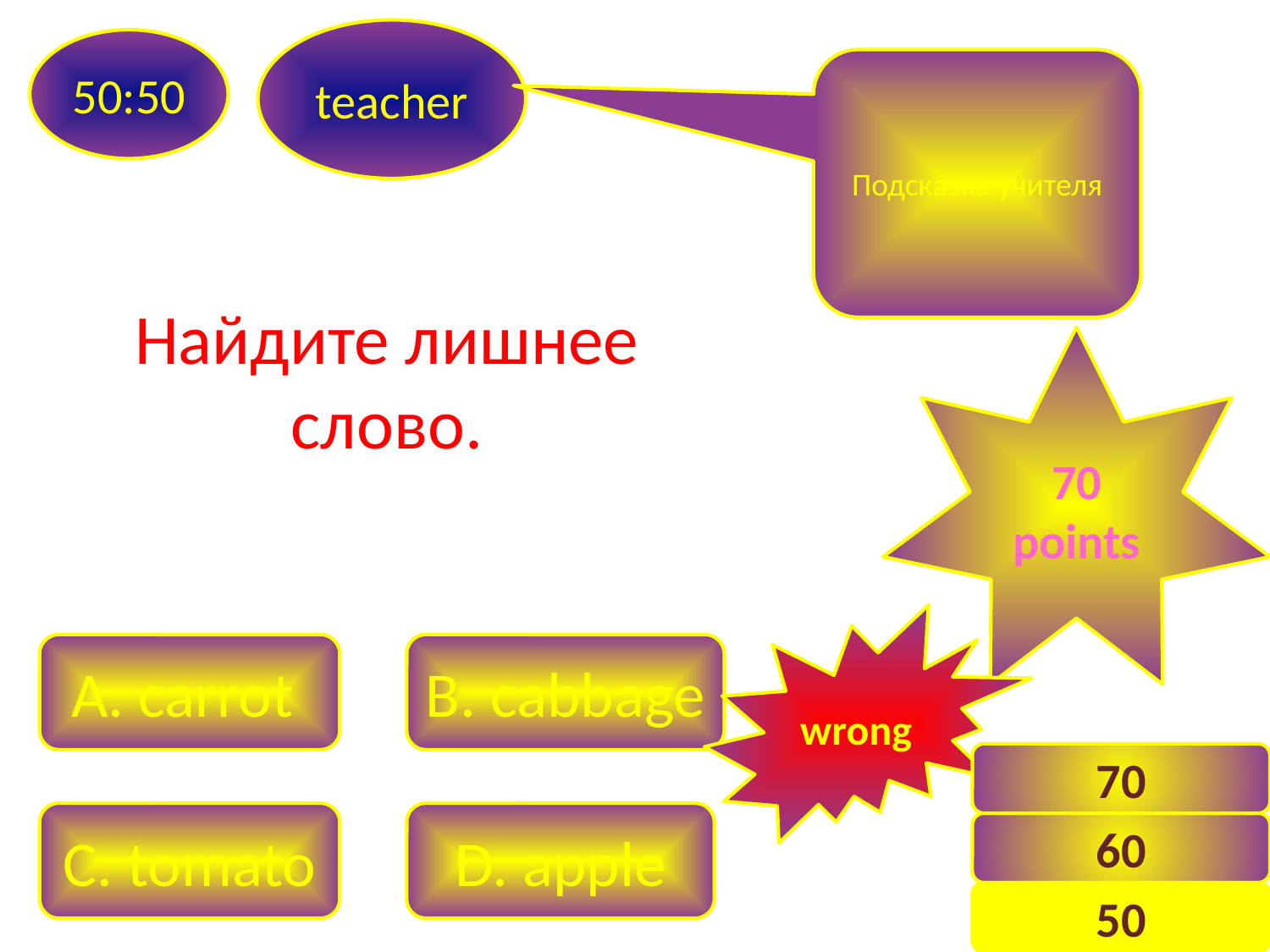

teacher
50:50
Подсказка учителя
Найдите лишнее слово.

70 points

wrong
A. carrot
B. cabbage
70
C. tomato
D. apple
60
9
50